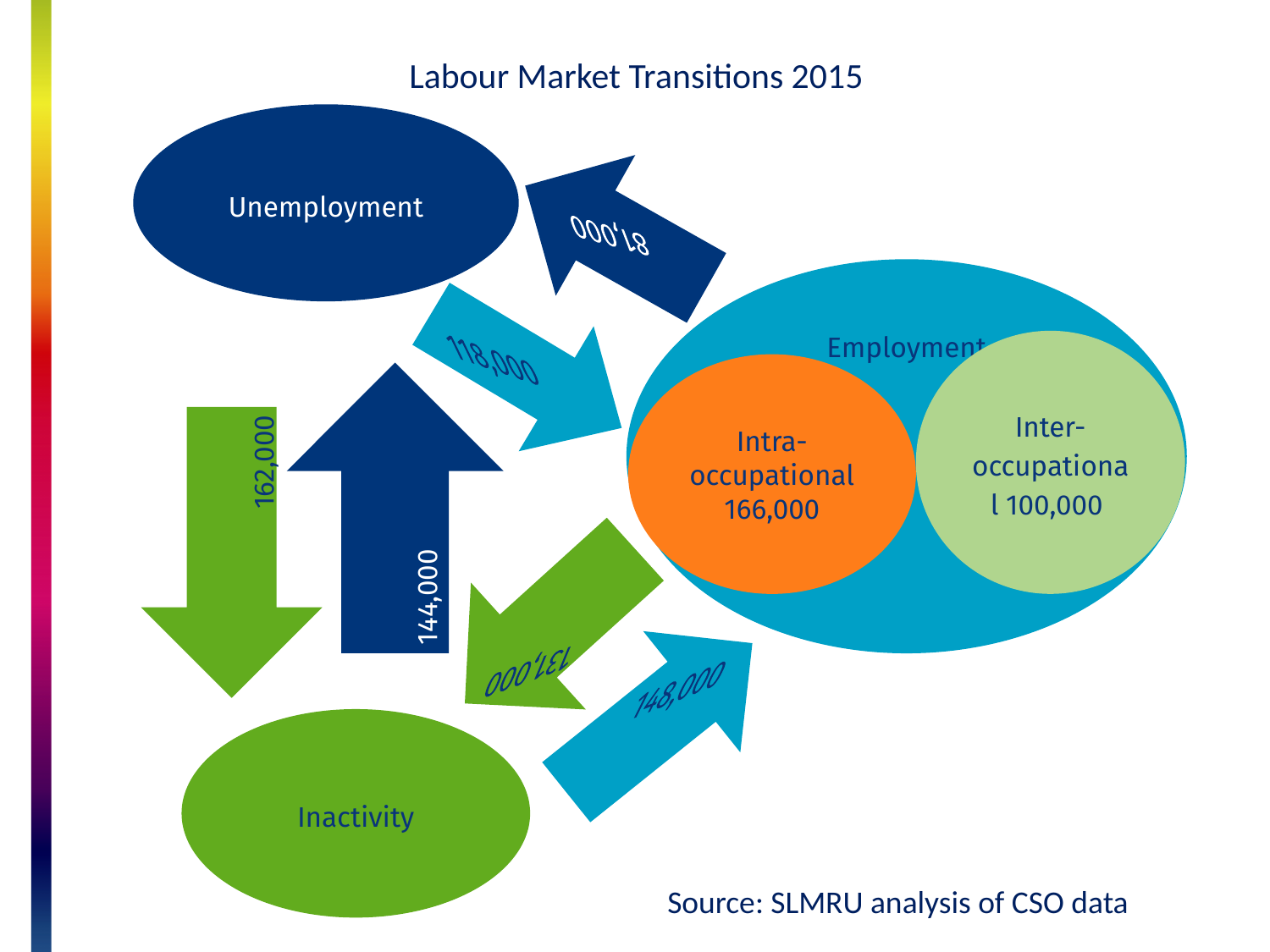

# Labour Market Transitions 2015
Unemployment
81,000
Employment

118,000
Inter-occupational 100,000
Intra-occupational 166,000

144,000

162,000
131,000

148,000

Inactivity
Source: SLMRU analysis of CSO data